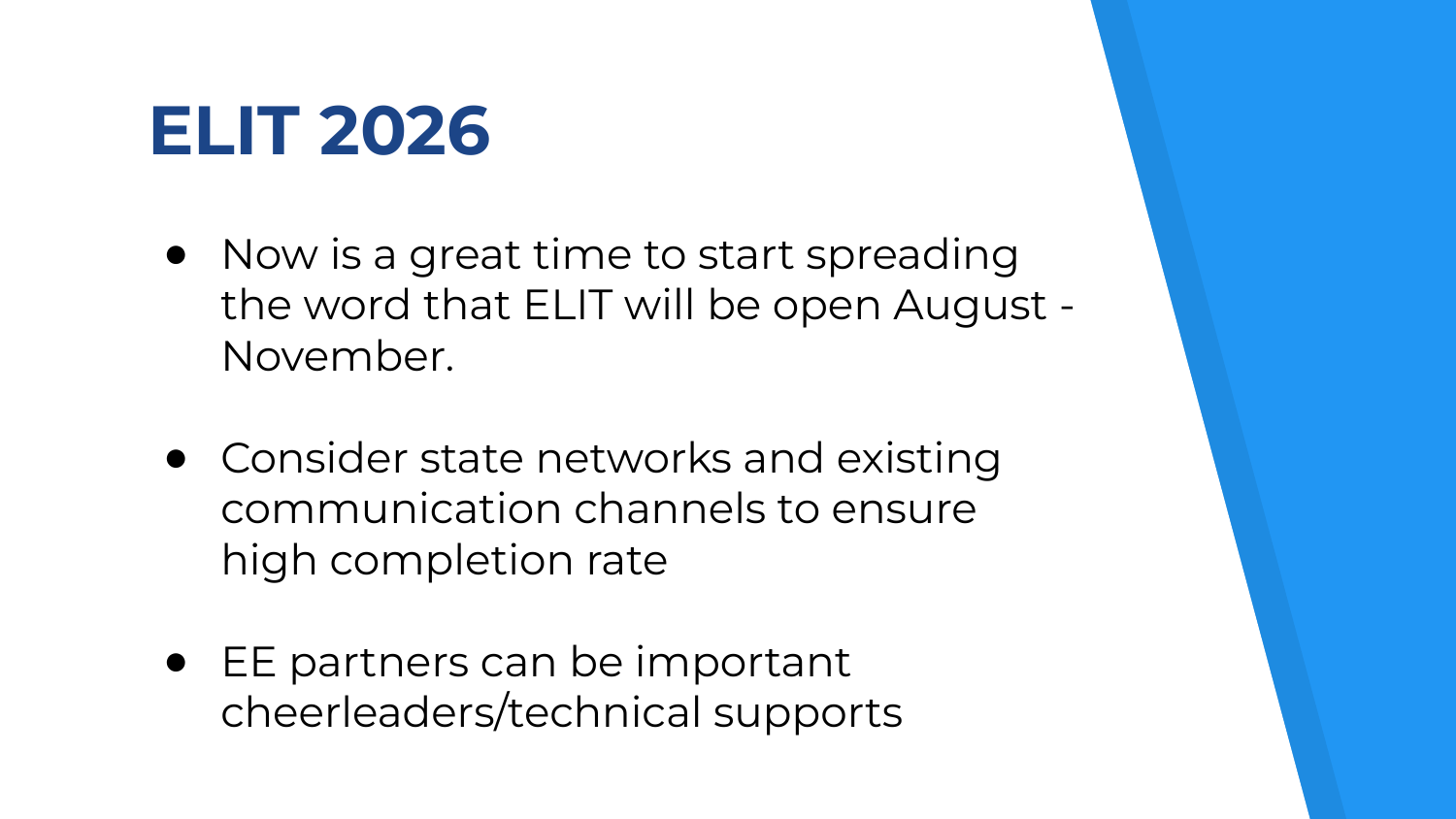

# ELIT 2026
Now is a great time to start spreading the word that ELIT will be open August - November.
Consider state networks and existing communication channels to ensure high completion rate
EE partners can be important cheerleaders/technical supports